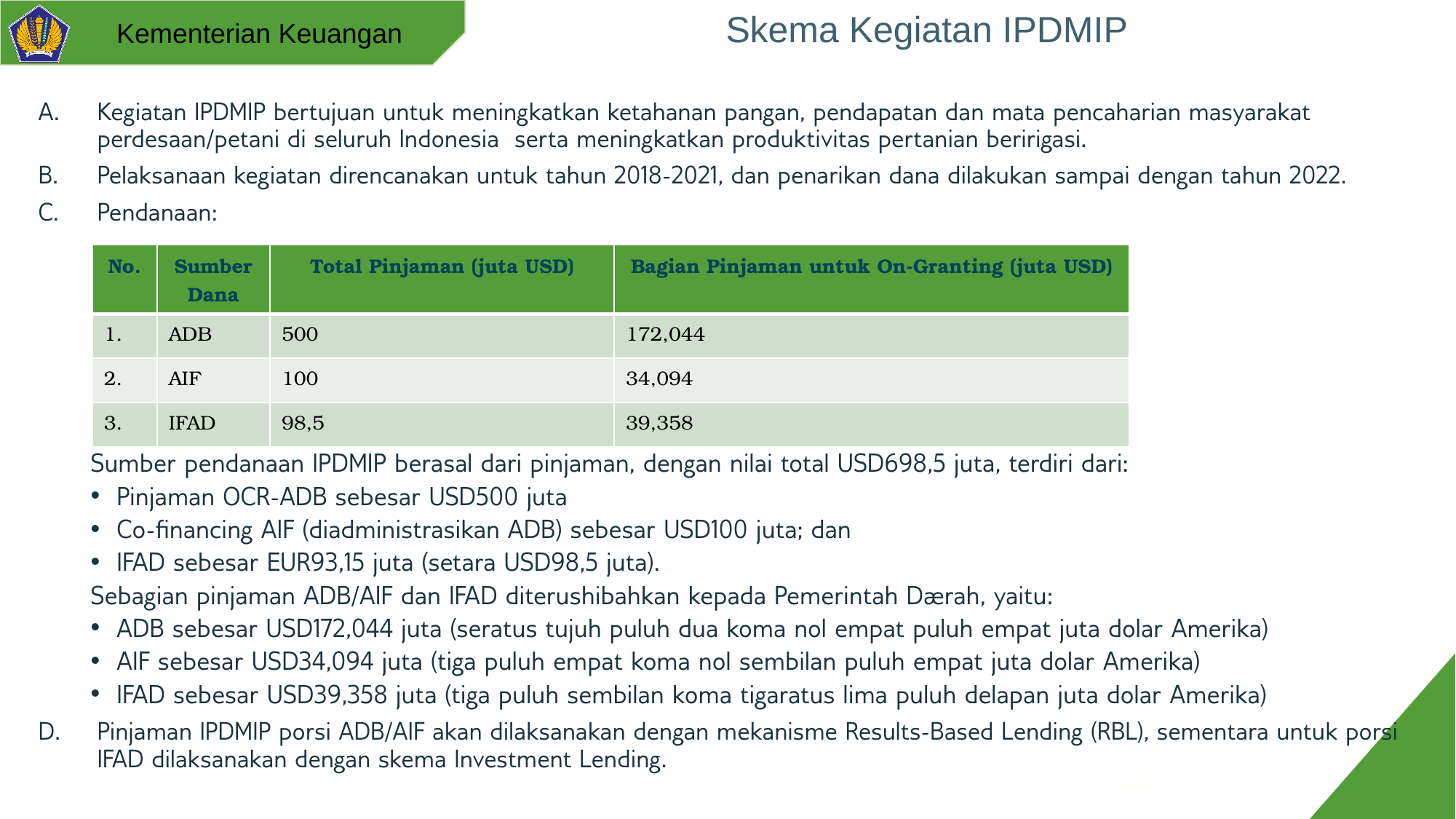

# Skema Kegiatan IPDMIP
Kegiatan IPDMIP bertujuan untuk meningkatkan ketahanan pangan, pendapatan dan mata pencaharian masyarakat perdesaan/petani di seluruh Indonesia  serta meningkatkan produktivitas pertanian beririgasi.
Pelaksanaan kegiatan direncanakan untuk tahun 2018-2021, dan penarikan dana dilakukan sampai dengan tahun 2022.
Pendanaan:

Sumber pendanaan IPDMIP berasal dari pinjaman, dengan nilai total USD698,5 juta, terdiri dari:
Pinjaman OCR-ADB sebesar USD500 juta
Co-financing AIF (diadministrasikan ADB) sebesar USD100 juta; dan
IFAD sebesar EUR93,15 juta (setara USD98,5 juta).
Sebagian pinjaman ADB/AIF dan IFAD diterushibahkan kepada Pemerintah Daerah, yaitu:
ADB sebesar USD172,044 juta (seratus tujuh puluh dua koma nol empat puluh empat juta dolar Amerika)
AIF sebesar USD34,094 juta (tiga puluh empat koma nol sembilan puluh empat juta dolar Amerika)
IFAD sebesar USD39,358 juta (tiga puluh sembilan koma tigaratus lima puluh delapan juta dolar Amerika)
Pinjaman IPDMIP porsi ADB/AIF akan dilaksanakan dengan mekanisme Results-Based Lending (RBL), sementara untuk porsi IFAD dilaksanakan dengan skema Investment Lending.

| No. | Sumber Dana | Total Pinjaman (juta USD) | Bagian Pinjaman untuk On-Granting (juta USD) |
| --- | --- | --- | --- |
| 1. | ADB | 500 | 172,044 |
| 2. | AIF | 100 | 34,094 |
| 3. | IFAD | 98,5 | 39,358 |
25